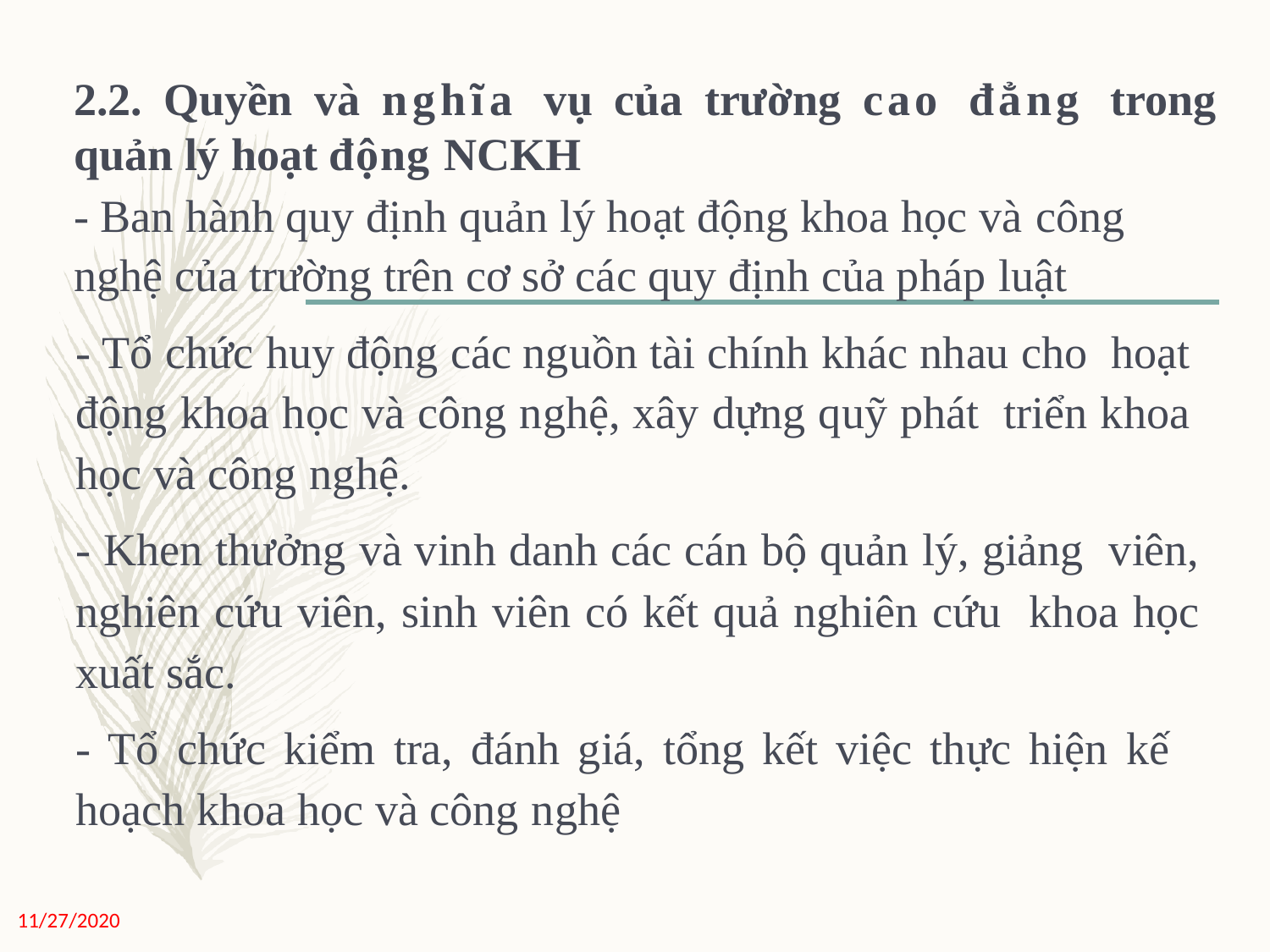

2.2. Quyền và nghĩa vụ của trường cao đẳng trong quản lý hoạt động NCKH
- Ban hành quy định quản lý hoạt động khoa học và công
nghệ của trường trên cơ sở các quy định của pháp luật
- Tổ chức huy động các nguồn tài chính khác nhau cho  hoạt động khoa học và công nghệ, xây dựng quỹ phát  triển khoa học và công nghệ.
- Khen thưởng và vinh danh các cán bộ quản lý, giảng  viên, nghiên cứu viên, sinh viên có kết quả nghiên cứu  khoa học xuất sắc.
- Tổ chức kiểm tra, đánh giá, tổng kết việc thực hiện kế  hoạch khoa học và công nghệ
11/27/2020